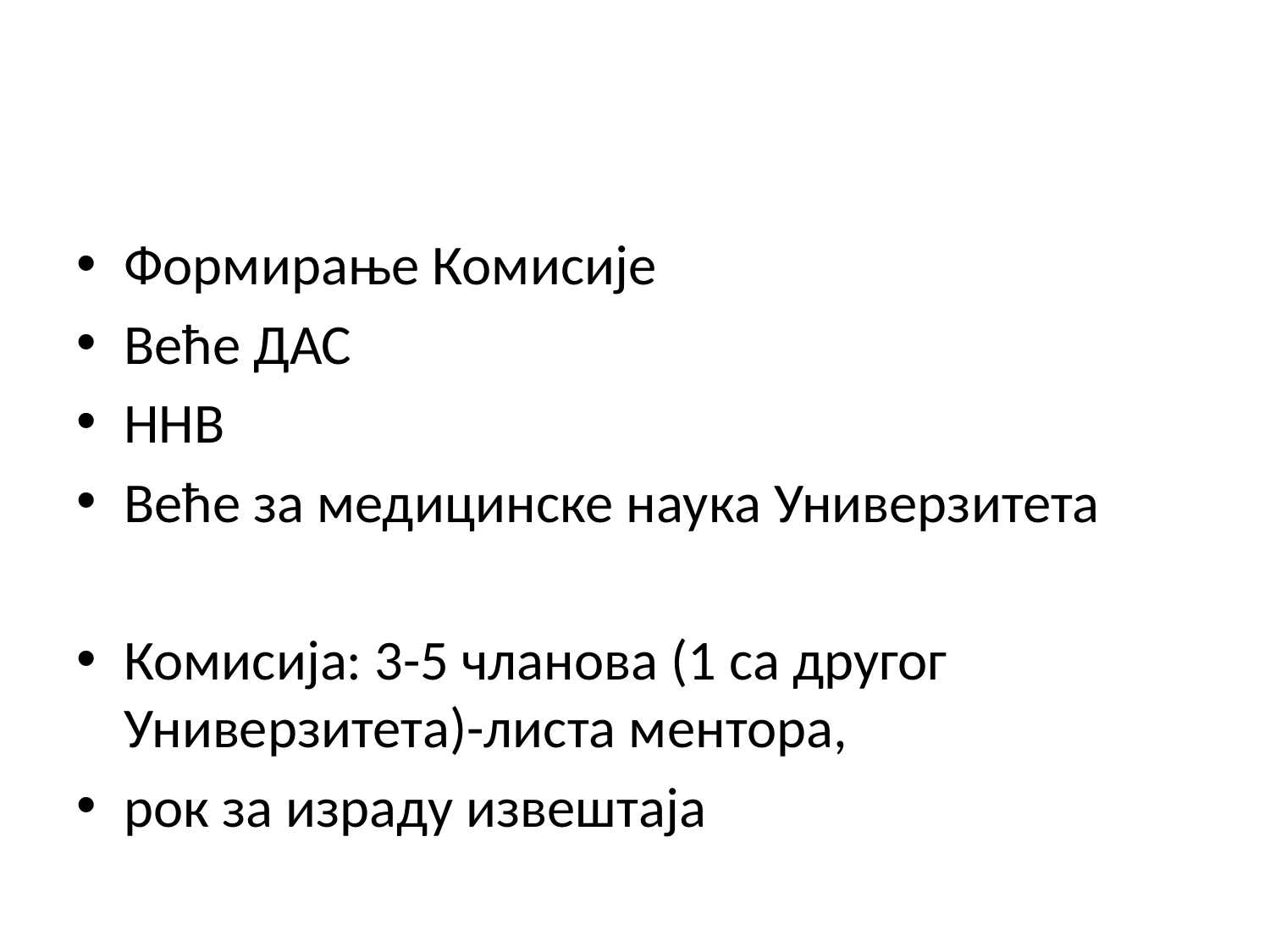

Формирање Комисије
Веће ДАС
ННВ
Веће за медицинске наука Универзитета

Комисија: 3-5 чланова (1 са другог Универзитета)-листа ментора,
рок за израду извештаја